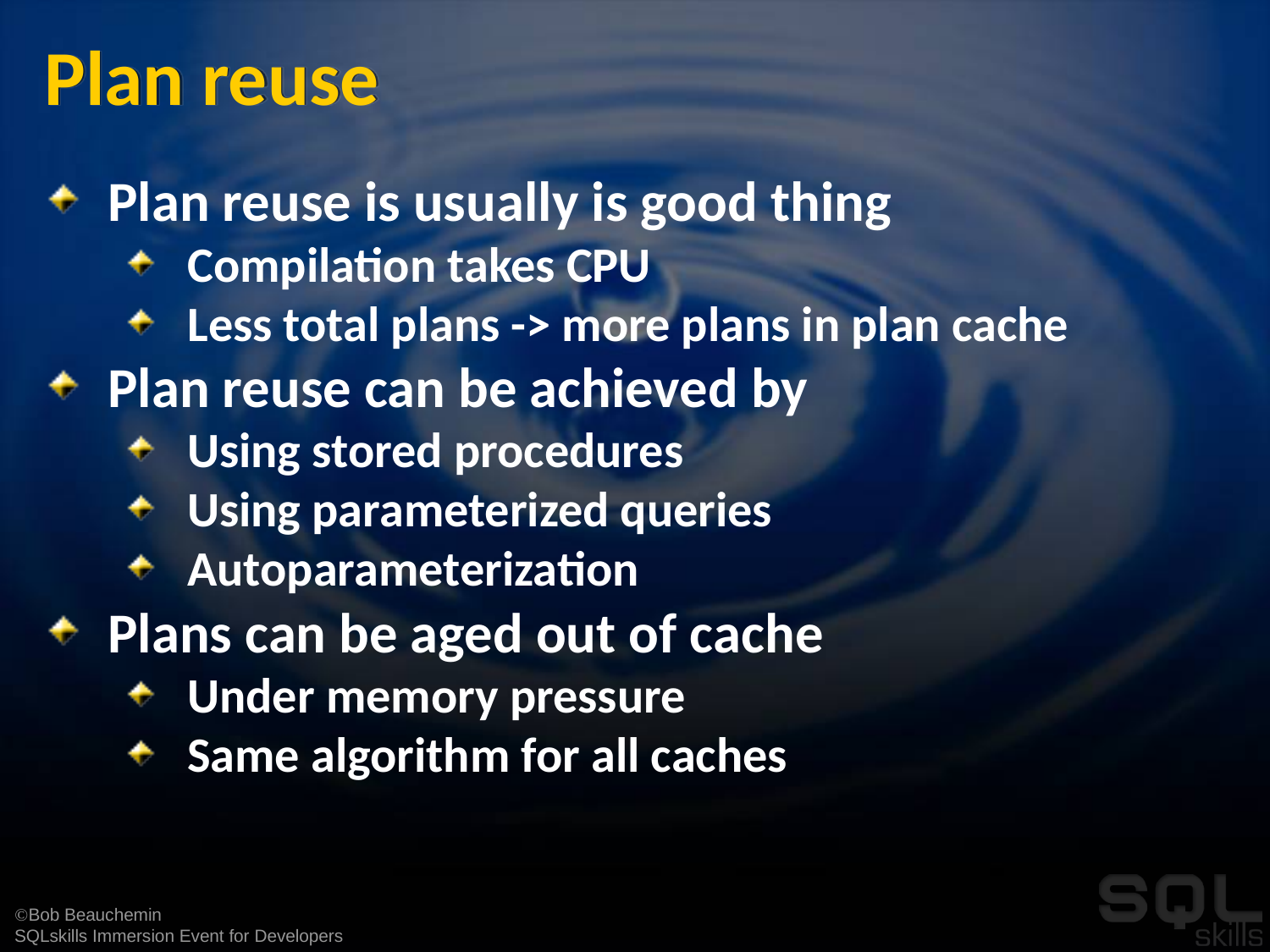

# Plan reuse
Plan reuse is usually is good thing
Compilation takes CPU
Less total plans -> more plans in plan cache
Plan reuse can be achieved by
Using stored procedures
Using parameterized queries
Autoparameterization
Plans can be aged out of cache
Under memory pressure
Same algorithm for all caches